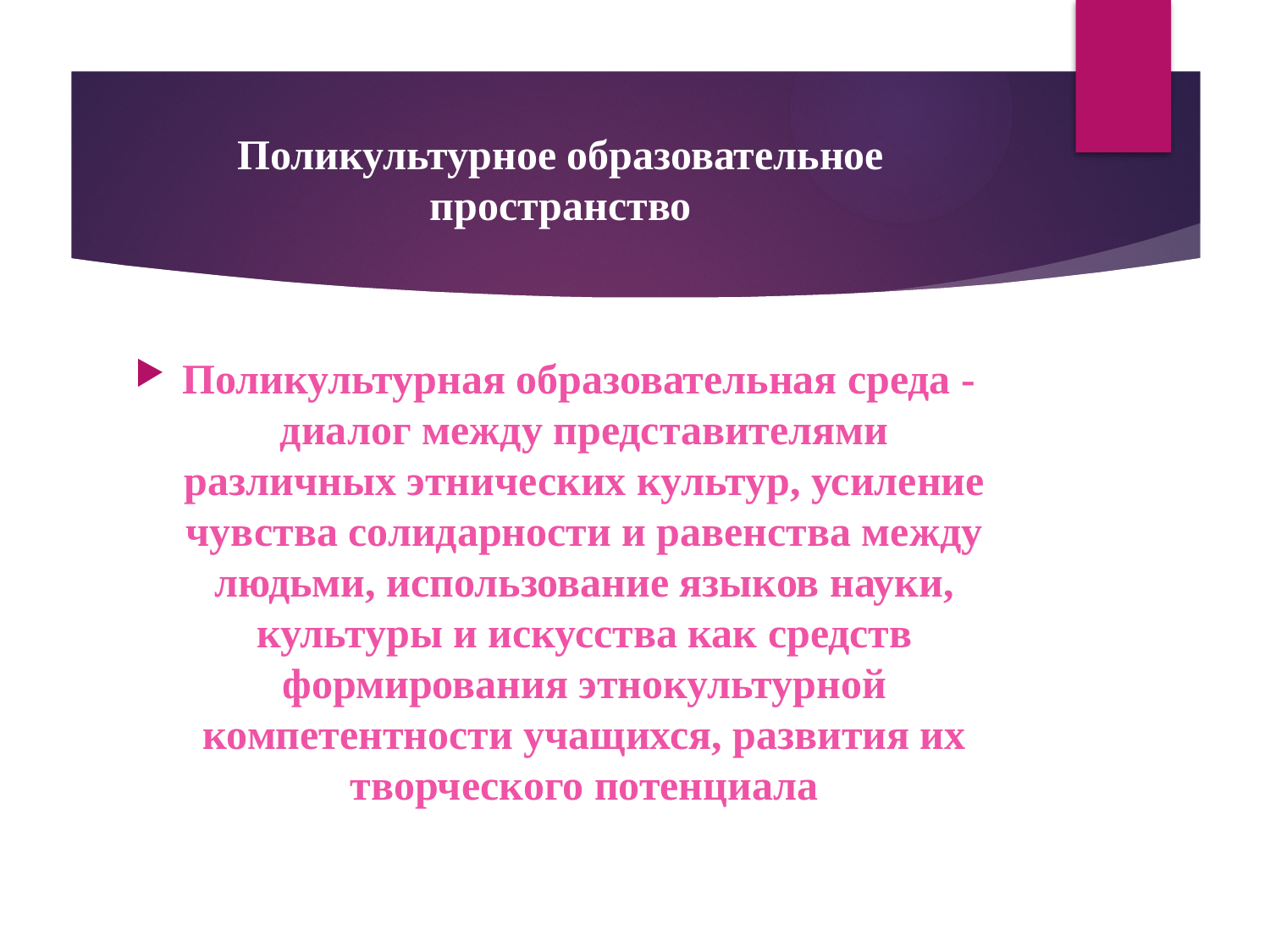

# Поликультурное образовательное пространство
Поликультурная образовательная среда -  диалог между представителями различных этнических культур, усиление чувства солидарности и равенства между людьми, использование языков науки, культуры и искусства как средств формирования этнокультурной компетентности учащихся, развития их творческого потенциала